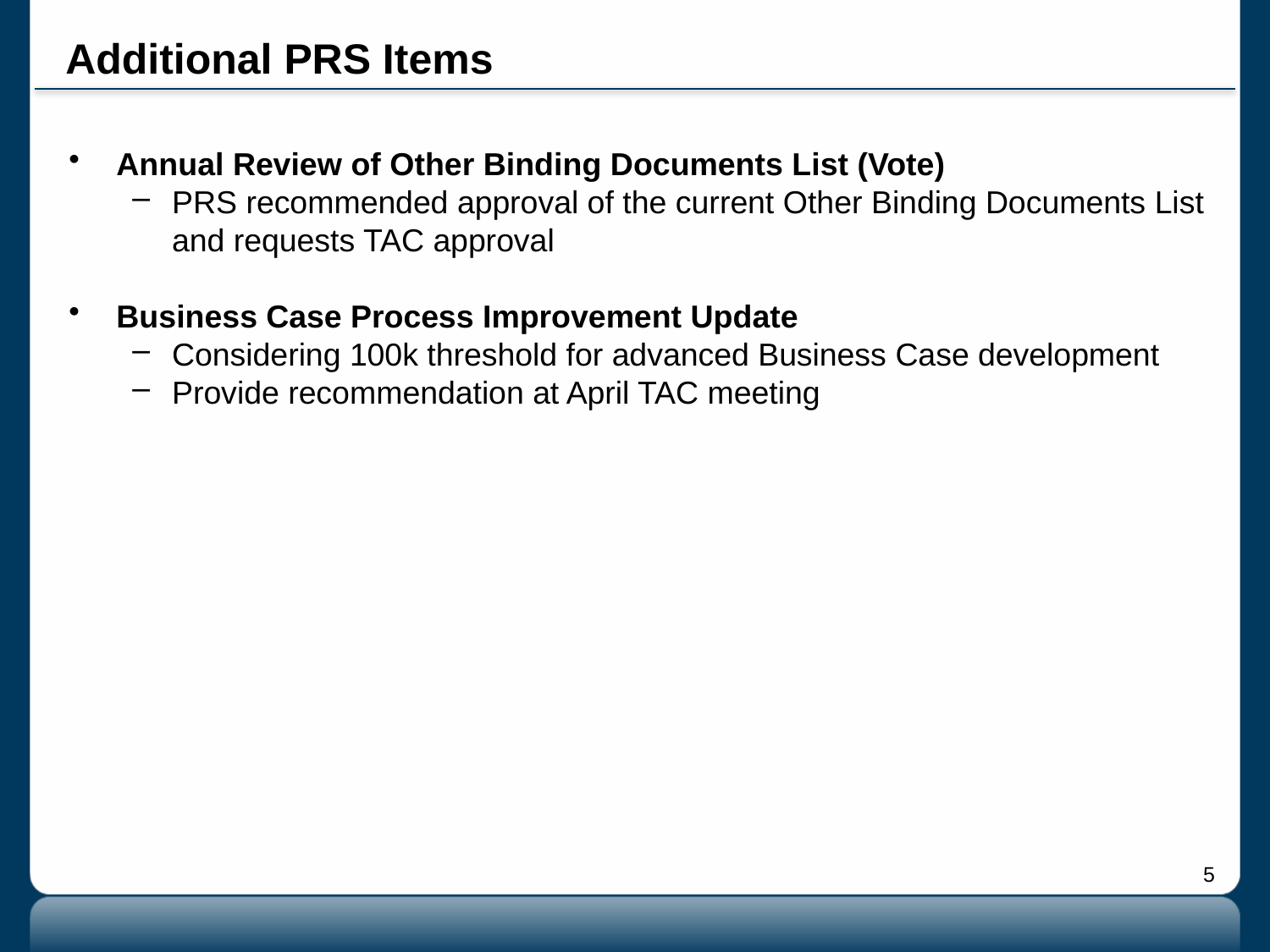

# Additional PRS Items

Annual Review of Other Binding Documents List (Vote)
PRS recommended approval of the current Other Binding Documents List and requests TAC approval

Business Case Process Improvement Update
Considering 100k threshold for advanced Business Case development
Provide recommendation at April TAC meeting